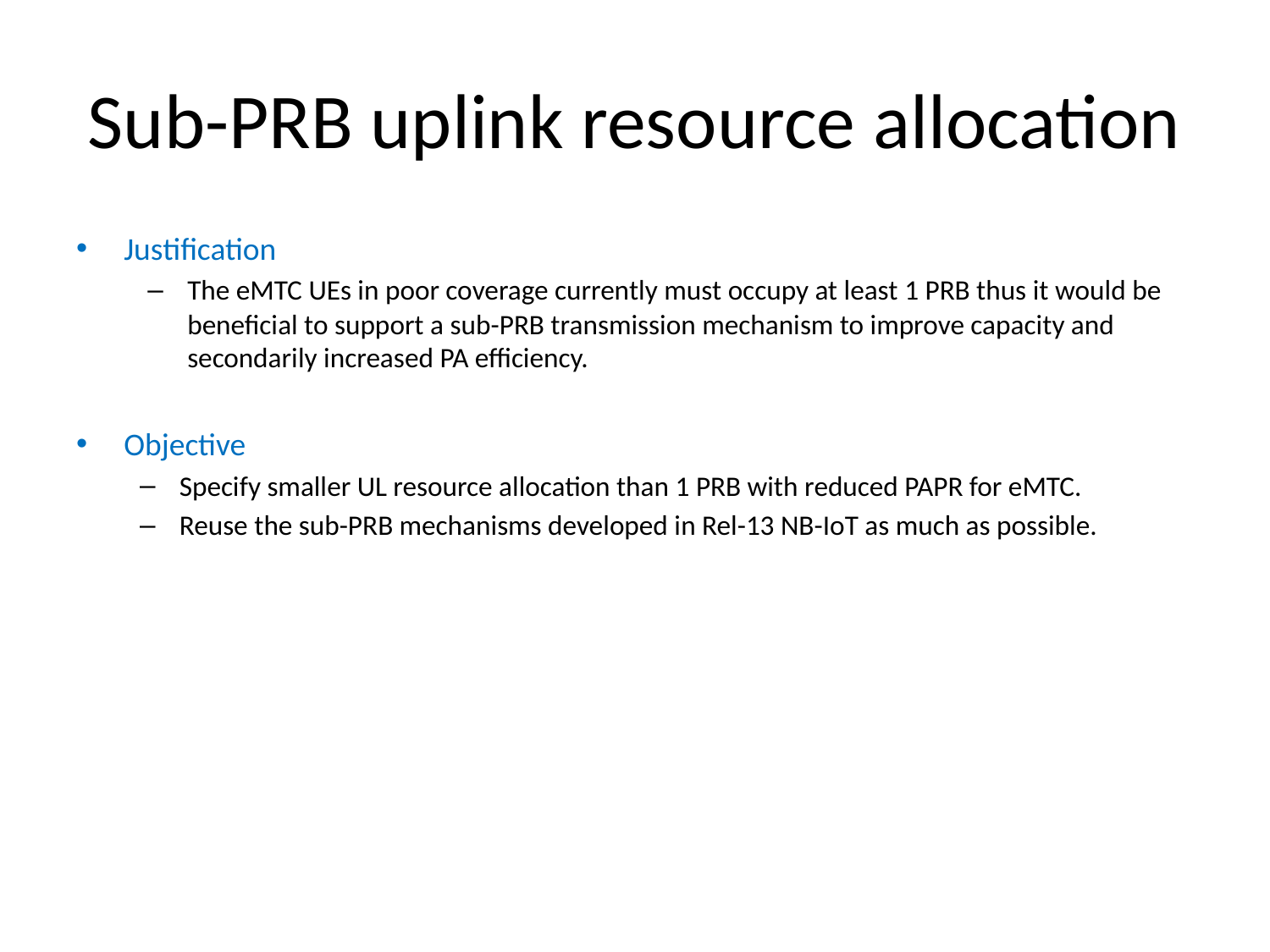

# Sub-PRB uplink resource allocation
Justification
The eMTC UEs in poor coverage currently must occupy at least 1 PRB thus it would be beneficial to support a sub-PRB transmission mechanism to improve capacity and secondarily increased PA efficiency.

Objective
Specify smaller UL resource allocation than 1 PRB with reduced PAPR for eMTC.
Reuse the sub-PRB mechanisms developed in Rel-13 NB-IoT as much as possible.